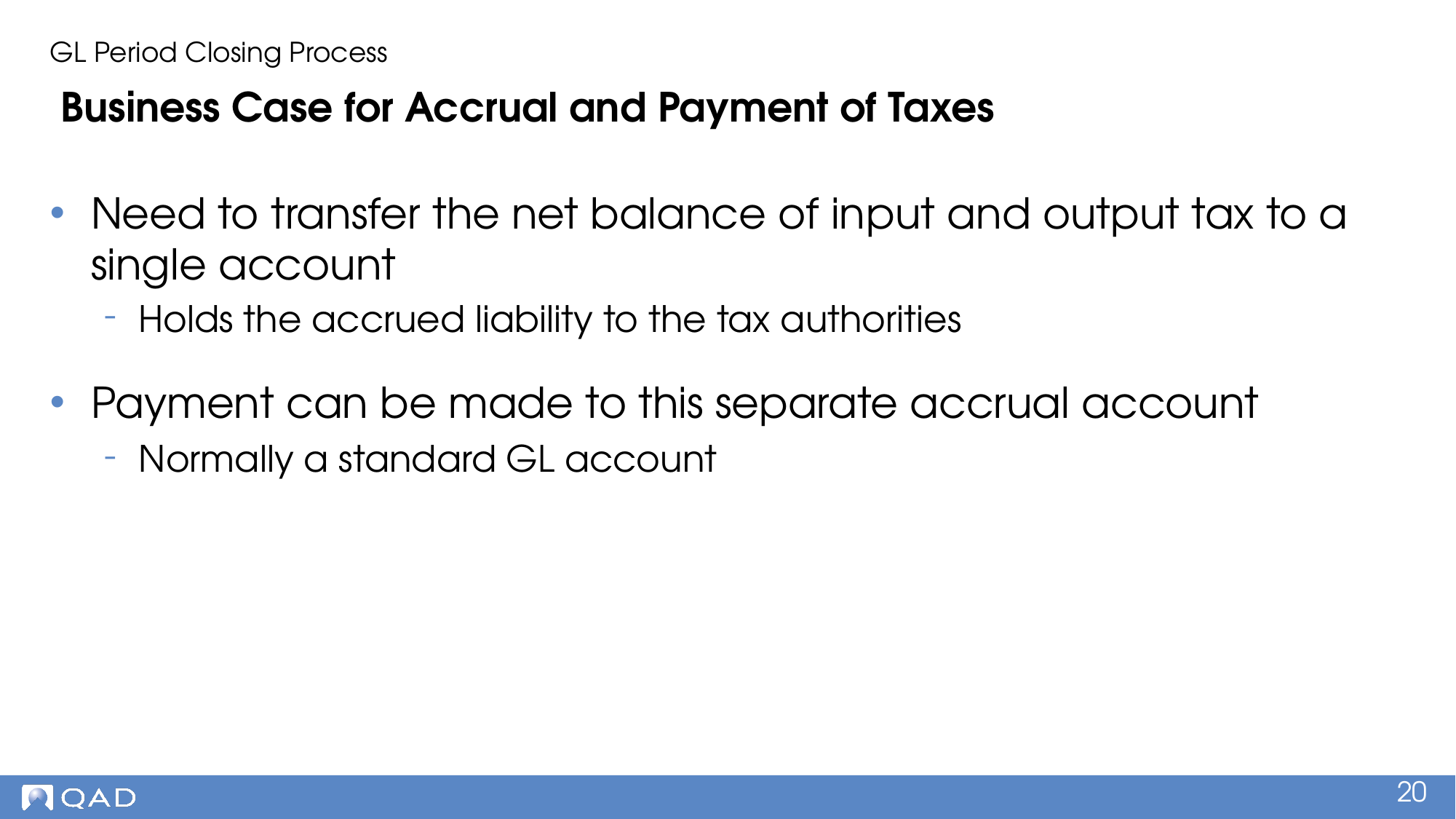

GL Period Closing Process
# Business Case for Accrual and Payment of Taxes
Need to transfer the net balance of input and output tax to a single account
Holds the accrued liability to the tax authorities
Payment can be made to this separate accrual account
Normally a standard GL account

20